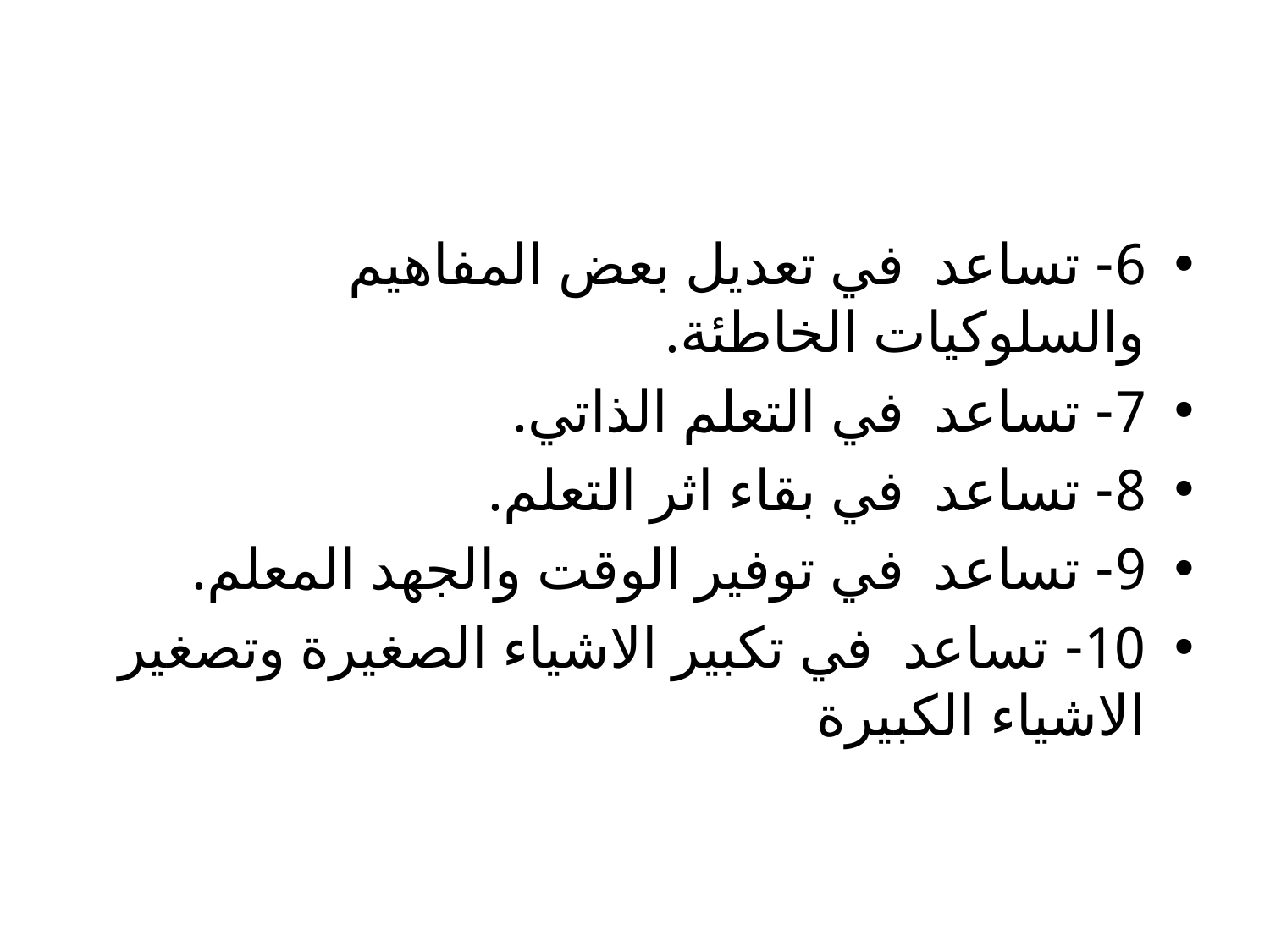

#
6- تساعد  في تعديل بعض المفاهيم والسلوكيات الخاطئة.
7- تساعد  في التعلم الذاتي.
8- تساعد  في بقاء اثر التعلم.
9- تساعد  في توفير الوقت والجهد المعلم.
10- تساعد  في تكبير الاشياء الصغيرة وتصغير الاشياء الكبيرة